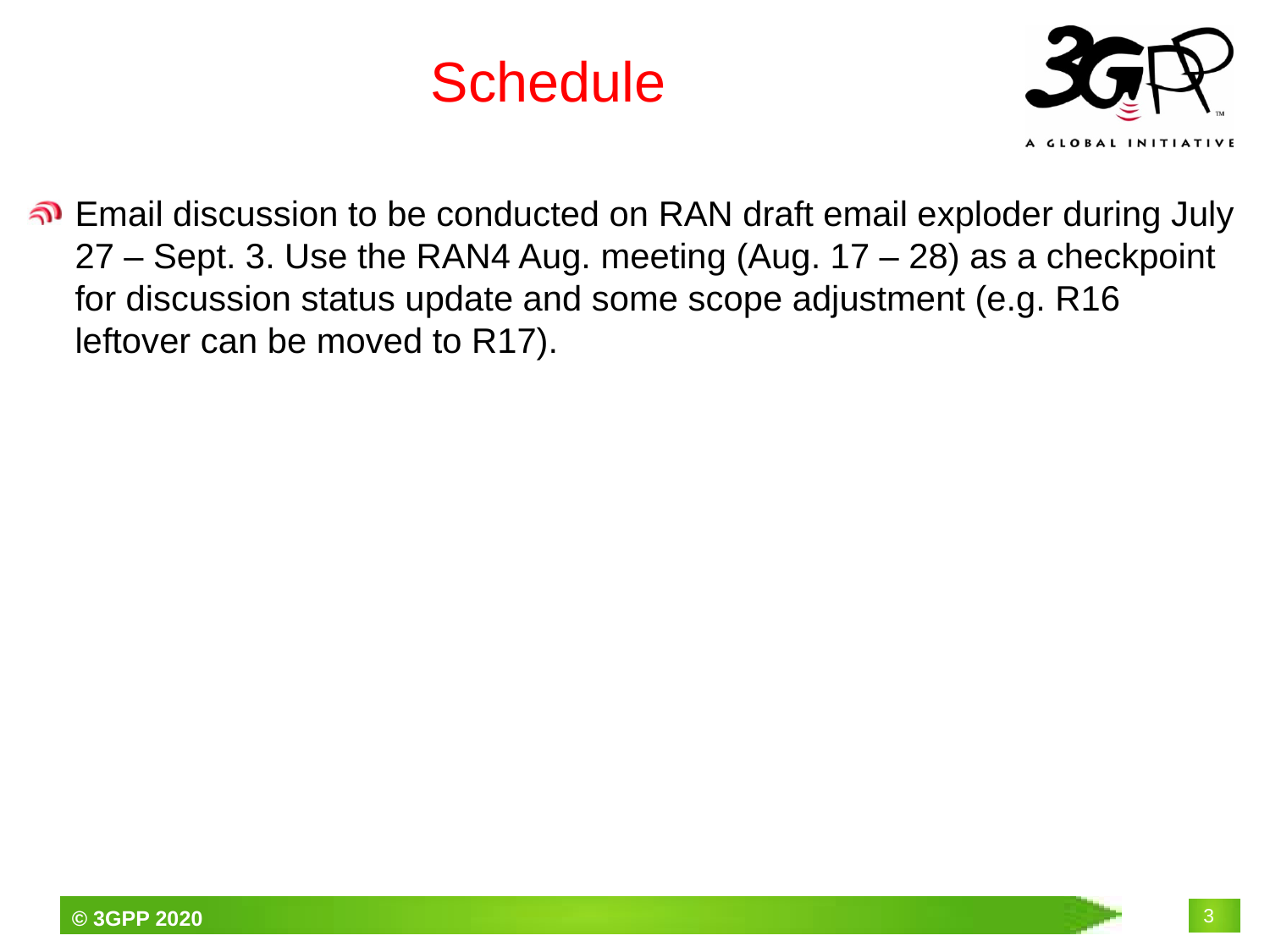

# Schedule

Email discussion to be conducted on RAN draft email exploder during July 27 – Sept. 3. Use the RAN4 Aug. meeting (Aug. 17 – 28) as a checkpoint for discussion status update and some scope adjustment (e.g. R16 leftover can be moved to R17).